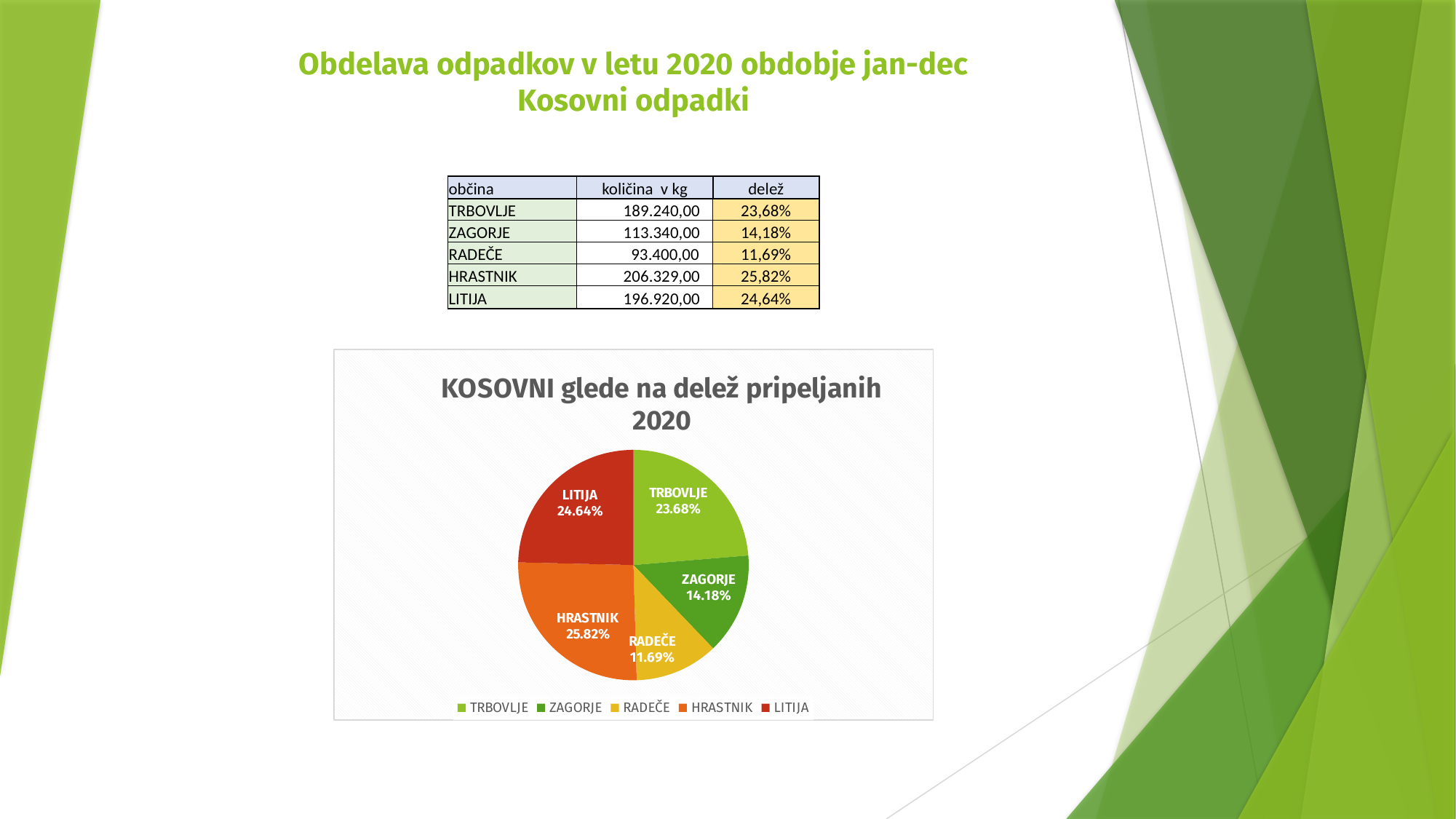

# Obdelava odpadkov v letu 2020 obdobje jan-dec Kosovni odpadki
| občina | količina v kg | delež |
| --- | --- | --- |
| TRBOVLJE | 189.240,00 | 23,68% |
| ZAGORJE | 113.340,00 | 14,18% |
| RADEČE | 93.400,00 | 11,69% |
| HRASTNIK | 206.329,00 | 25,82% |
| LITIJA | 196.920,00 | 24,64% |

### Chart: KOSOVNI glede na delež pripeljanih 2020

| Category |  |  |
|---|---|---|
| TRBOVLJE | 189240.0 | 0.2367781949854172 |
| ZAGORJE | 113340.0 | 0.14181167099792424 |
| RADEČE | 93400.0 | 0.11686262635615075 |
| HRASTNIK | 206329.0 | 0.25816005174987394 |
| LITIJA | 196920.0 | 0.24638745591063388 |